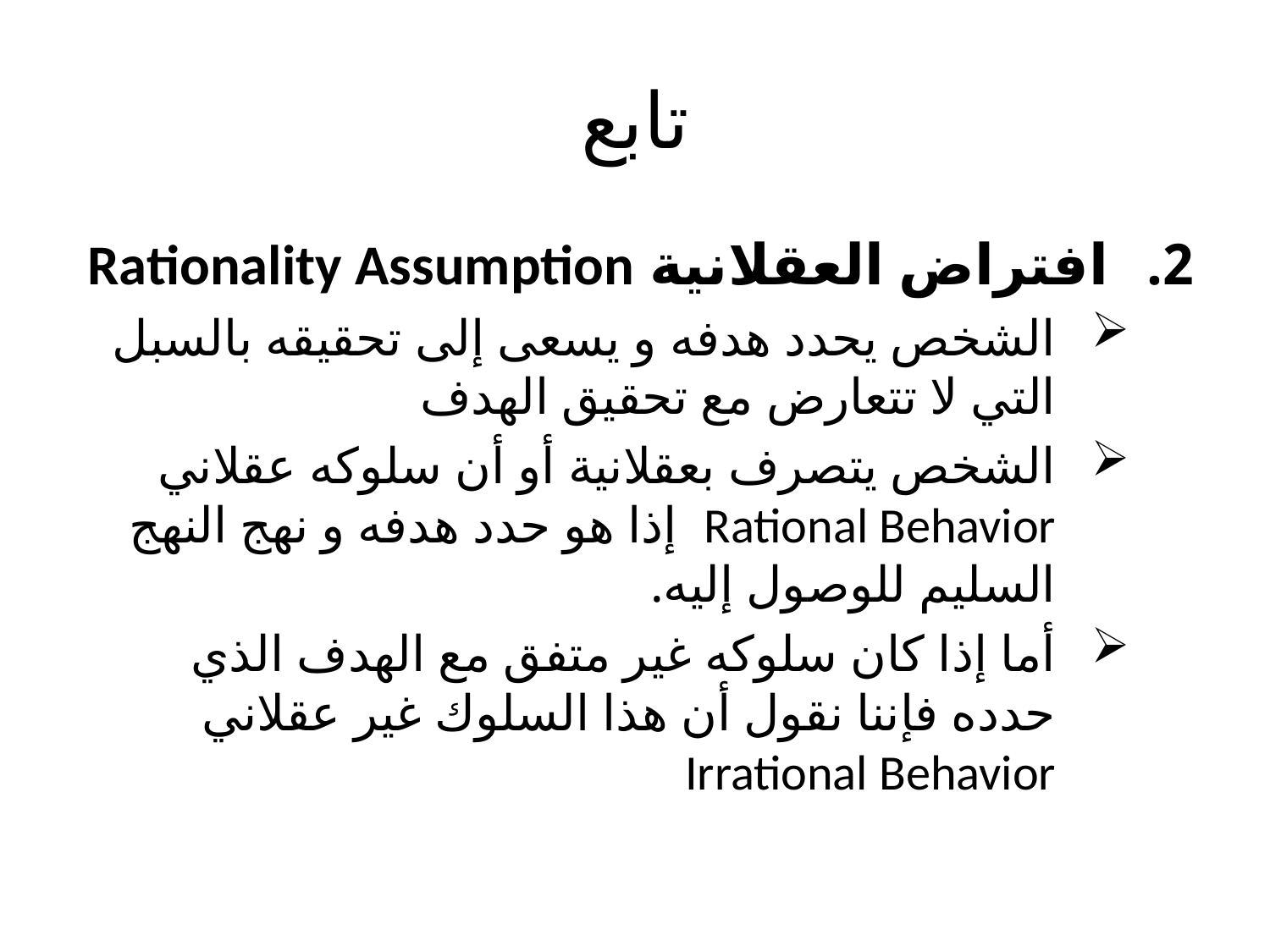

# تابع
افتراض العقلانية Rationality Assumption
الشخص يحدد هدفه و يسعى إلى تحقيقه بالسبل التي لا تتعارض مع تحقيق الهدف
الشخص يتصرف بعقلانية أو أن سلوكه عقلاني Rational Behavior  إذا هو حدد هدفه و نهج النهج السليم للوصول إليه.
أما إذا كان سلوكه غير متفق مع الهدف الذي حدده فإننا نقول أن هذا السلوك غير عقلاني Irrational Behavior